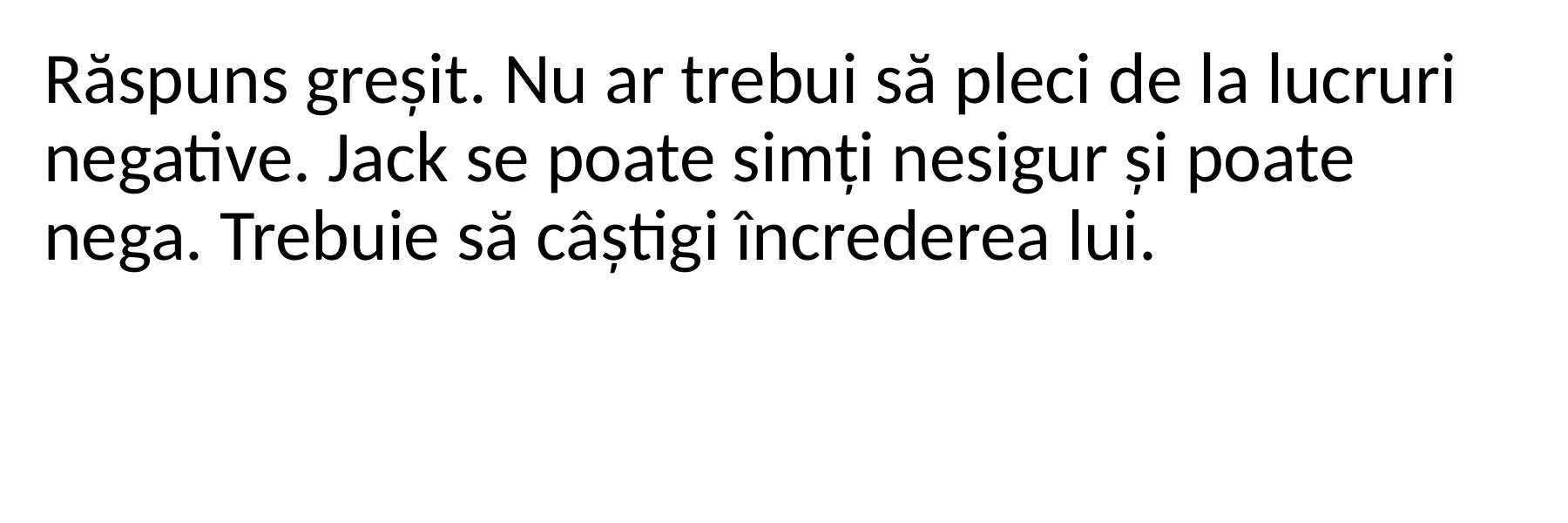

Răspuns greșit. Nu ar trebui să pleci de la lucruri negative. Jack se poate simți nesigur și poate nega. Trebuie să câștigi încrederea lui.